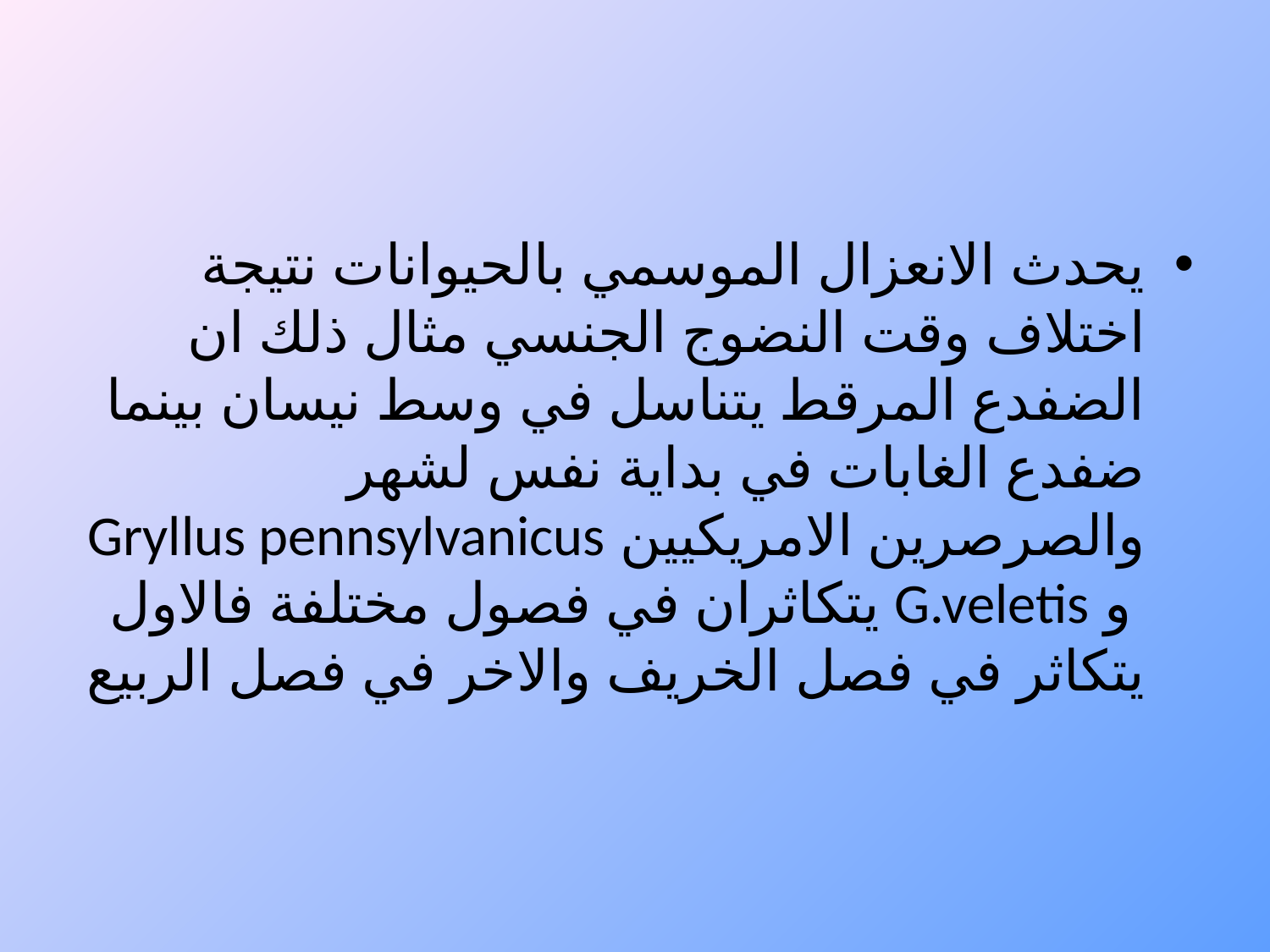

#
يحدث الانعزال الموسمي بالحيوانات نتيجة اختلاف وقت النضوج الجنسي مثال ذلك ان الضفدع المرقط يتناسل في وسط نيسان بينما ضفدع الغابات في بداية نفس لشهر والصرصرين الامريكيين Gryllus pennsylvanicus  و G.veletis يتكاثران في فصول مختلفة فالاول يتكاثر في فصل الخريف والاخر في فصل الربيع